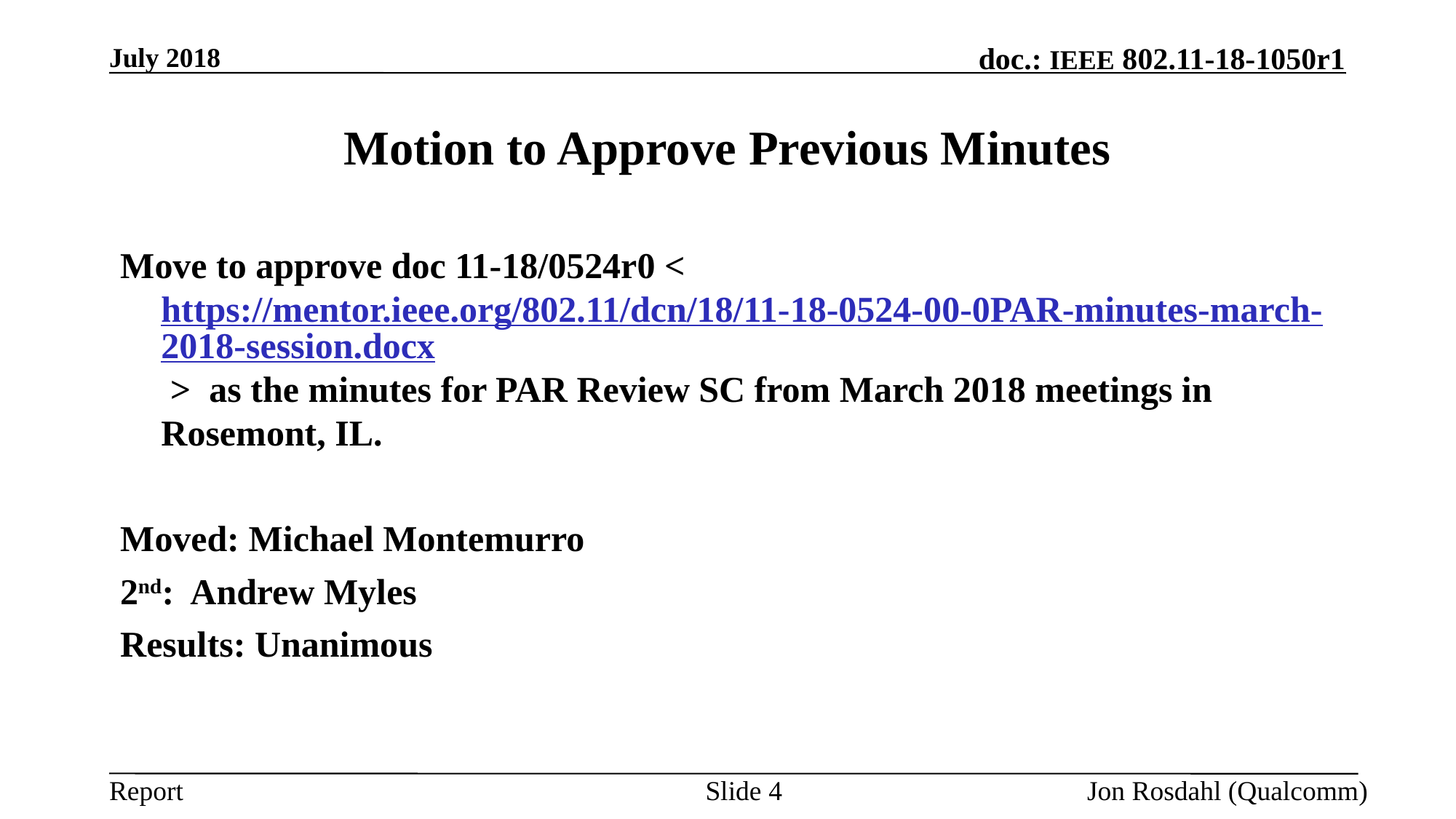

July 2018
# Motion to Approve Previous Minutes
Move to approve doc 11-18/0524r0 < https://mentor.ieee.org/802.11/dcn/18/11-18-0524-00-0PAR-minutes-march-2018-session.docx >  as the minutes for PAR Review SC from March 2018 meetings in Rosemont, IL.

Moved: Michael Montemurro
2nd:  Andrew Myles
Results: Unanimous
Slide 4
Jon Rosdahl (Qualcomm)